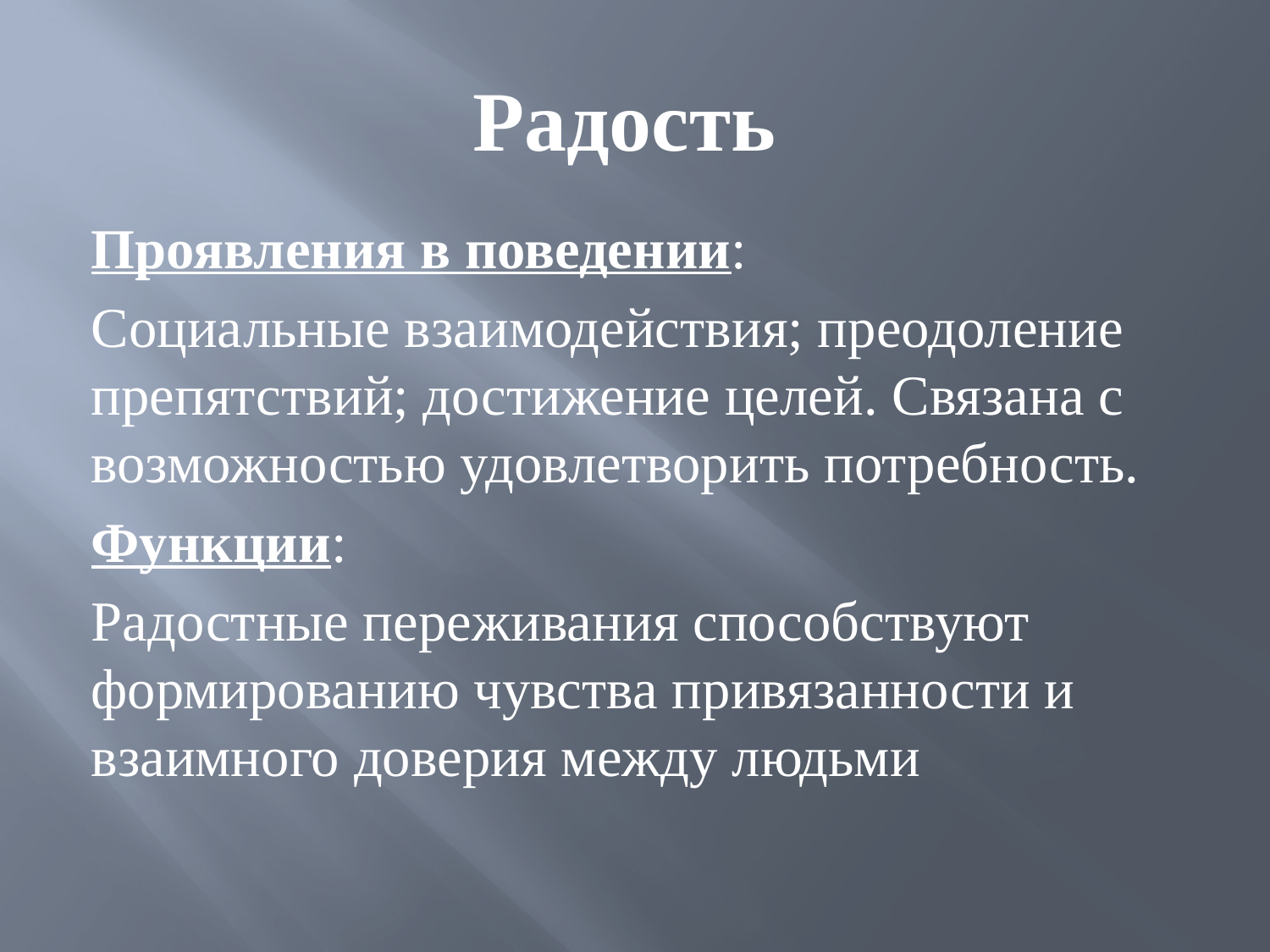

# Радость
Проявления в поведении:
Социальные взаимодействия; преодоление препятствий; достижение целей. Связана с возможностью удовлетворить потребность.
Функции:
Радостные переживания способствуют формированию чувства привязанности и взаимного доверия между людьми